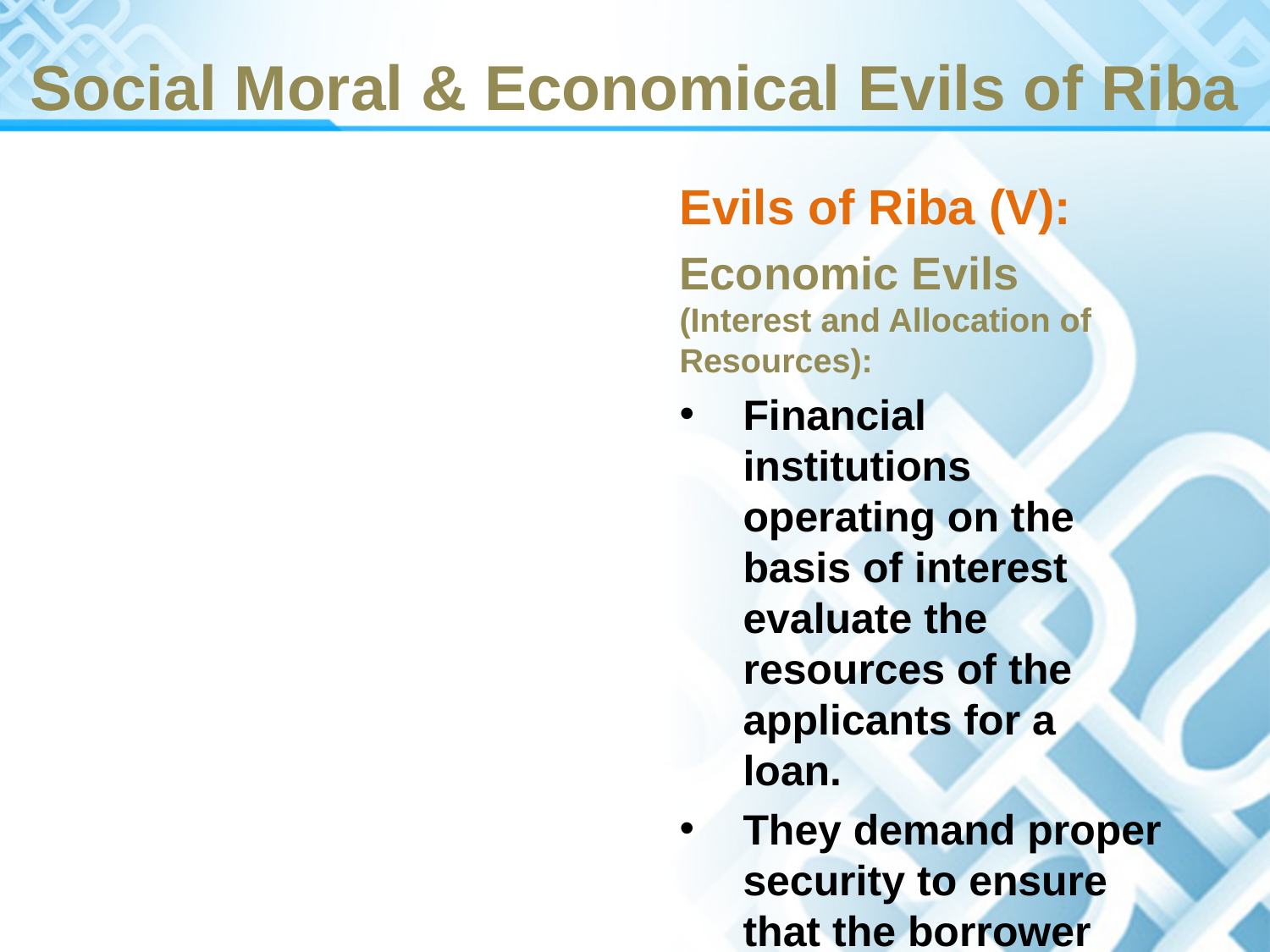

Social Moral & Economical Evils of Riba
Evils of Riba (V):
Economic Evils (Interest and Allocation of Resources):
Financial institutions operating on the basis of interest evaluate the resources of the applicants for a loan.
They demand proper security to ensure that the borrower will not only return their capital but also an additional charge.